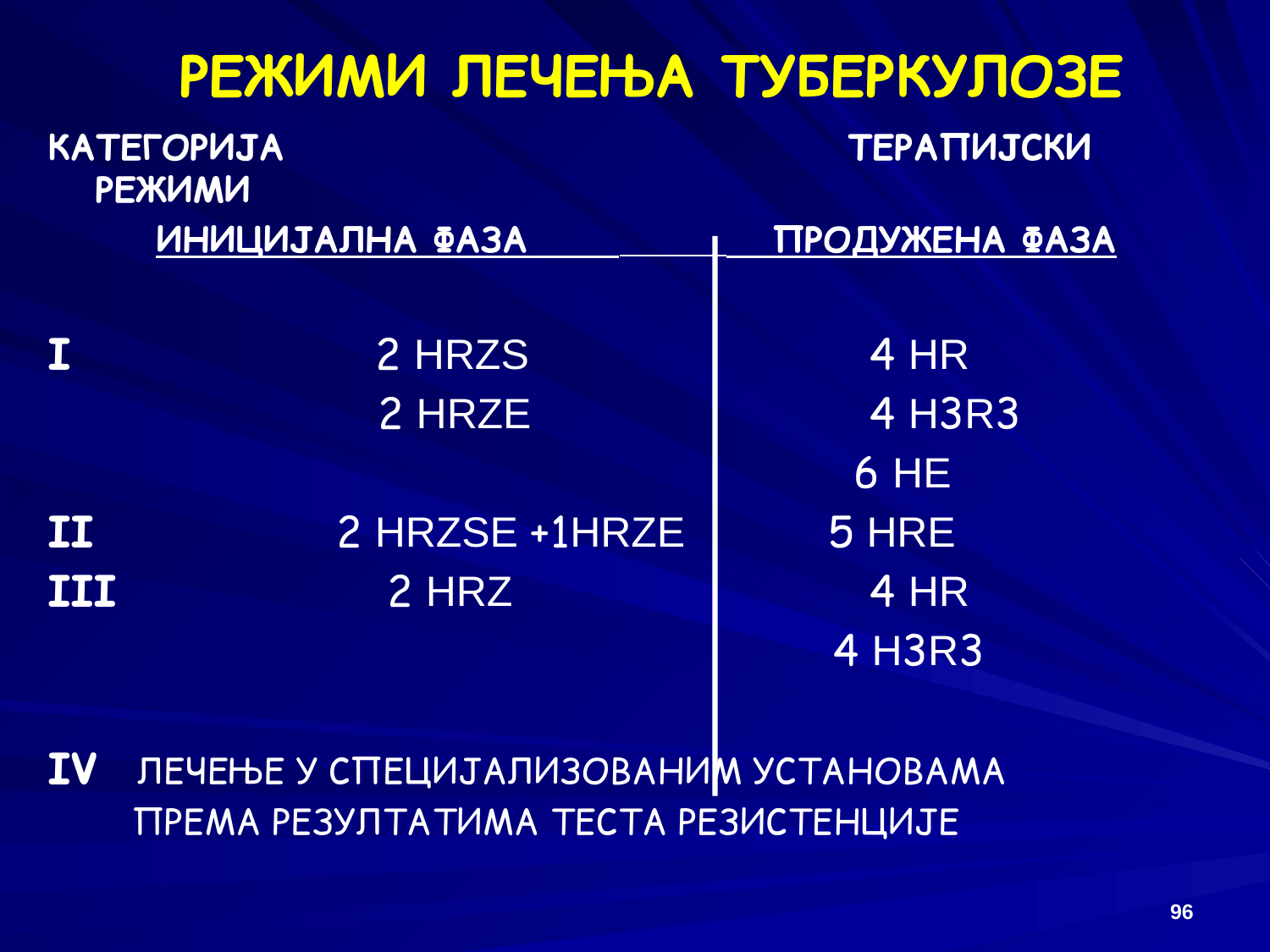

# РЕЖИМИ ЛЕЧЕЊА ТУБЕРКУЛОЗЕ
КАТЕГОРИЈА	                                             ТЕРАПИЈСКИ РЕЖИМИ
	    ИНИЦИЈАЛНА ФАЗА                    ПРОДУЖЕНА ФАЗА

I                        2 HRZS		           4 HR
                          2 HRZE		           4 H3R3
      			           6 HE
II	                   2 HRZSE +1HRZE            5 HRE
III	             2 HRZ		           4 HR
                                                              4 H3R3

IV   ЛЕЧЕЊЕ У СПЕЦИЈАЛИЗОВАНИМ УСТАНОВАМА
        ПРЕМА РЕЗУЛТАТИМА ТЕСТА РЕЗИСТЕНЦИЈЕ

96